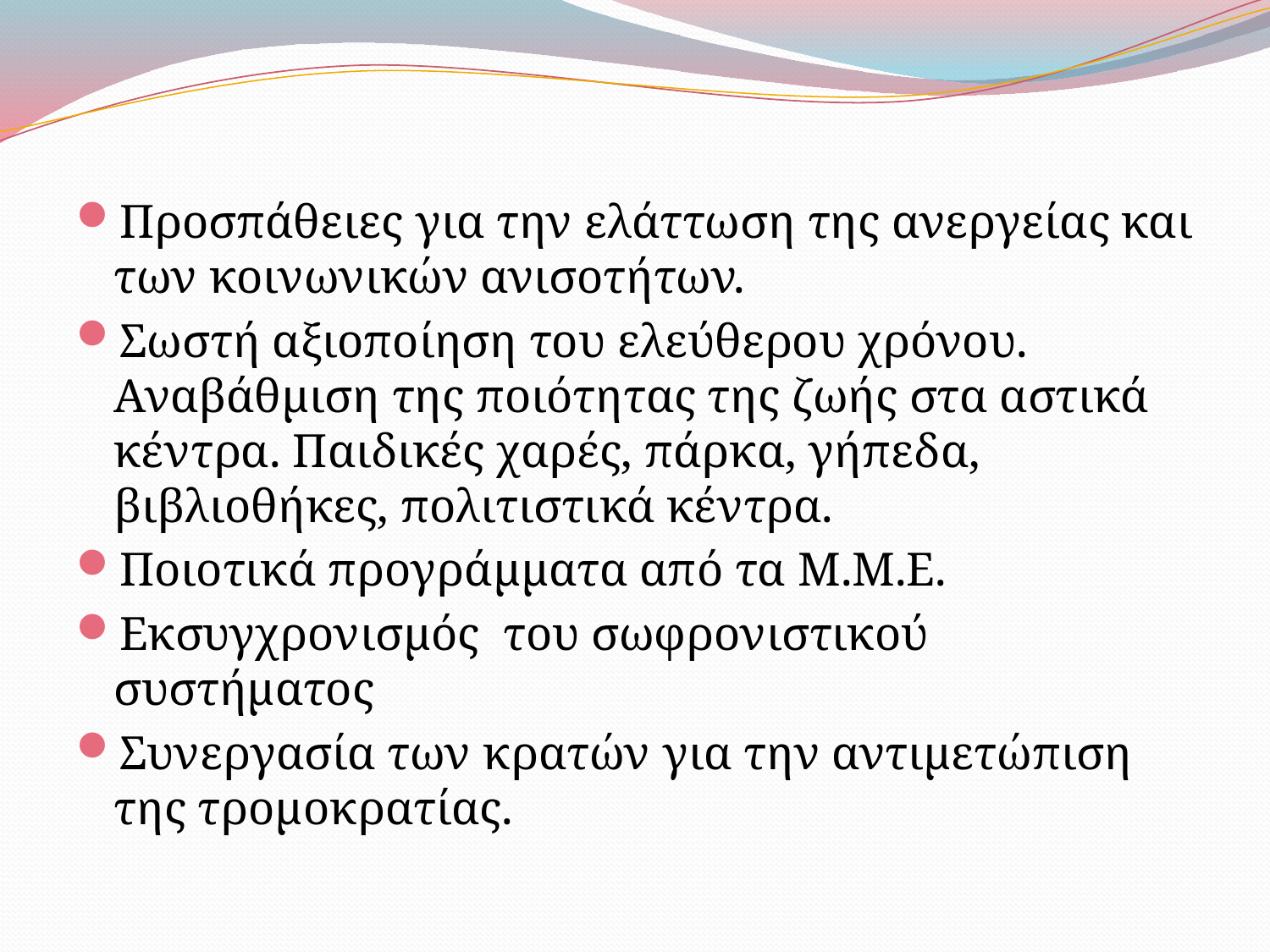

Προσπάθειες για την ελάττωση της ανεργείας και των κοινωνικών ανισοτήτων.
Σωστή αξιοποίηση του ελεύθερου χρόνου. Αναβάθμιση της ποιότητας της ζωής στα αστικά κέντρα. Παιδικές χαρές, πάρκα, γήπεδα, βιβλιοθήκες, πολιτιστικά κέντρα.
Ποιοτικά προγράμματα από τα Μ.Μ.Ε.
Εκσυγχρονισμός  του σωφρονιστικού συστήματος
Συνεργασία των κρατών για την αντιμετώπιση της τρομοκρατίας.